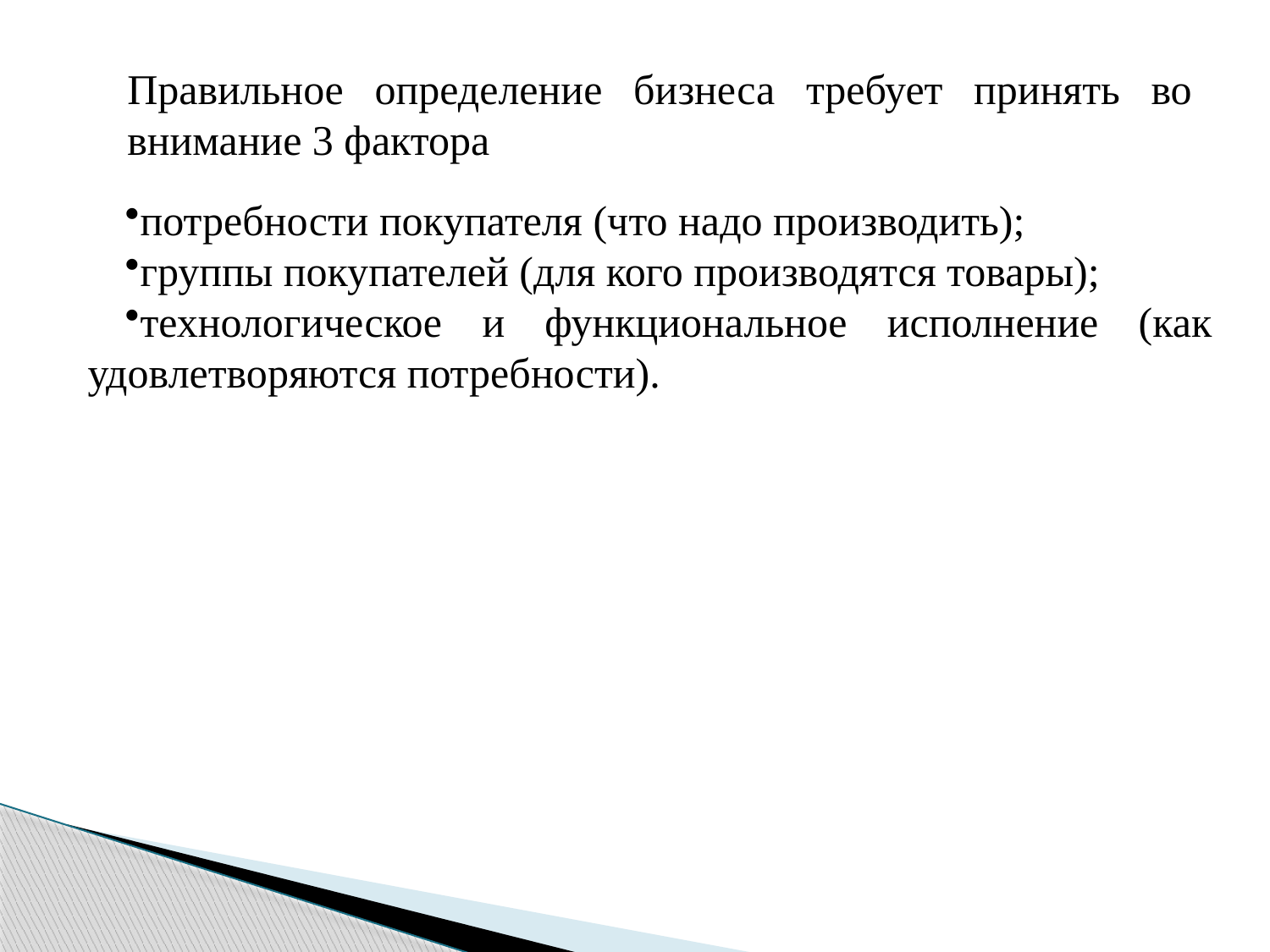

Правильное определение бизнеса требует принять во внимание 3 фактора
потребности покупателя (что надо производить);
группы покупателей (для кого производятся товары);
технологическое и функциональное исполнение (как удовлетворяются потребности).